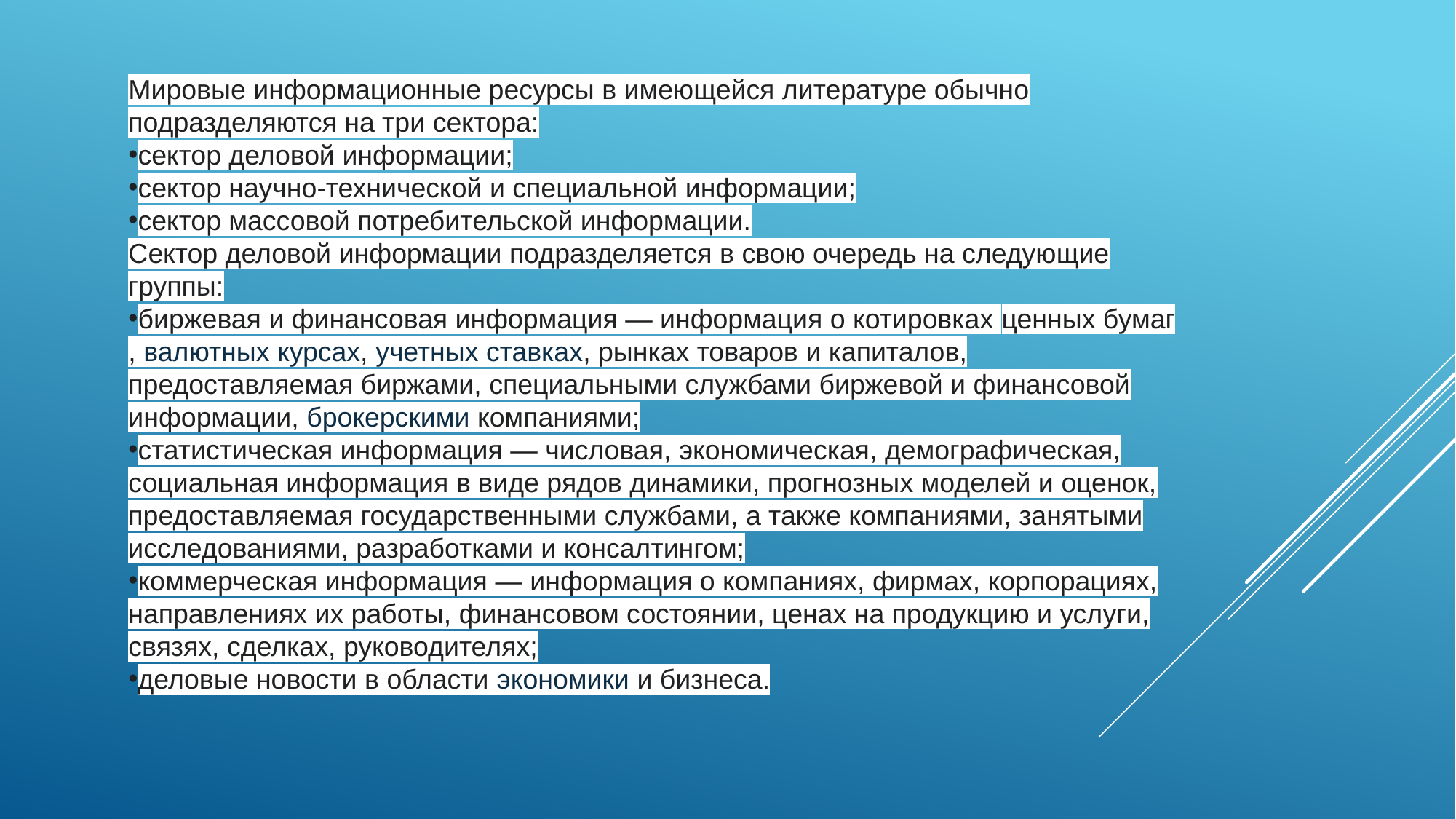

Мировые информационные ресурсы в имеющейся литературе обычно подразделяются на три сектора:
сектор деловой информации;
сектор научно-технической и специальной информации;
сектор массовой потребительской информации.
Сектор деловой информации подразделяется в свою очередь на следующие группы:
биржевая и финансовая информация — информация о котировках ценных бумаг, валютных курсах, учетных ставках, рынках товаров и капиталов, предоставляемая биржами, специальными службами биржевой и финансовой информации, брокерскими компаниями;
статистическая информация — числовая, экономическая, демографическая, социальная информация в виде рядов динамики, прогнозных моделей и оценок, предоставляемая государственными службами, а также компаниями, занятыми исследованиями, разработками и консалтингом;
коммерческая информация — информация о компаниях, фирмах, корпорациях, направлениях их работы, финансовом состоянии, ценах на продукцию и услуги, связях, сделках, руководителях;
деловые новости в области экономики и бизнеса.